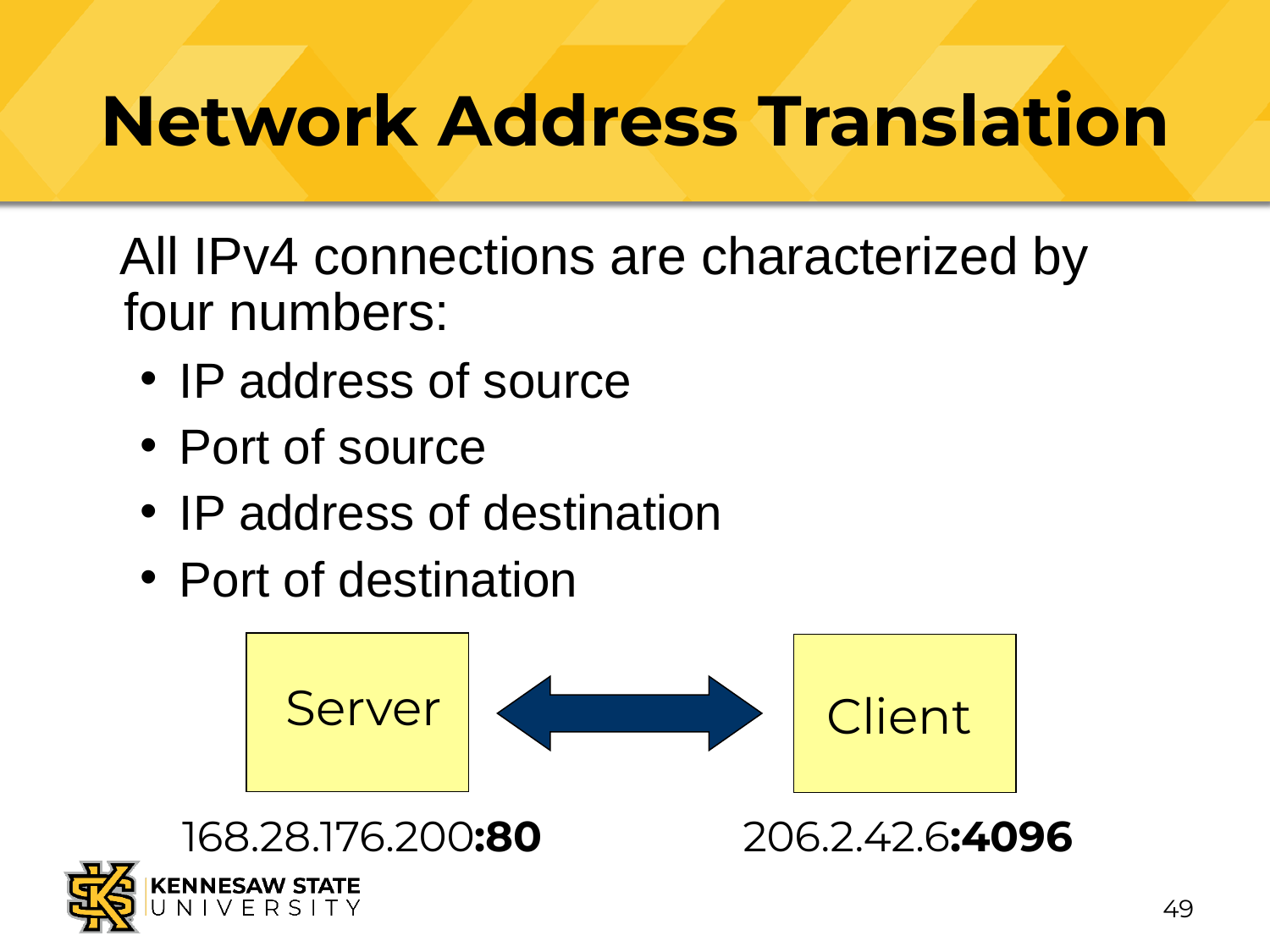

# Network Address Translation
   All IPv4 connections are characterized by four numbers:
IP address of source
Port of source
IP address of destination
Port of destination

Server

Client
168.28.176.200:80
206.2.42.6:4096
49